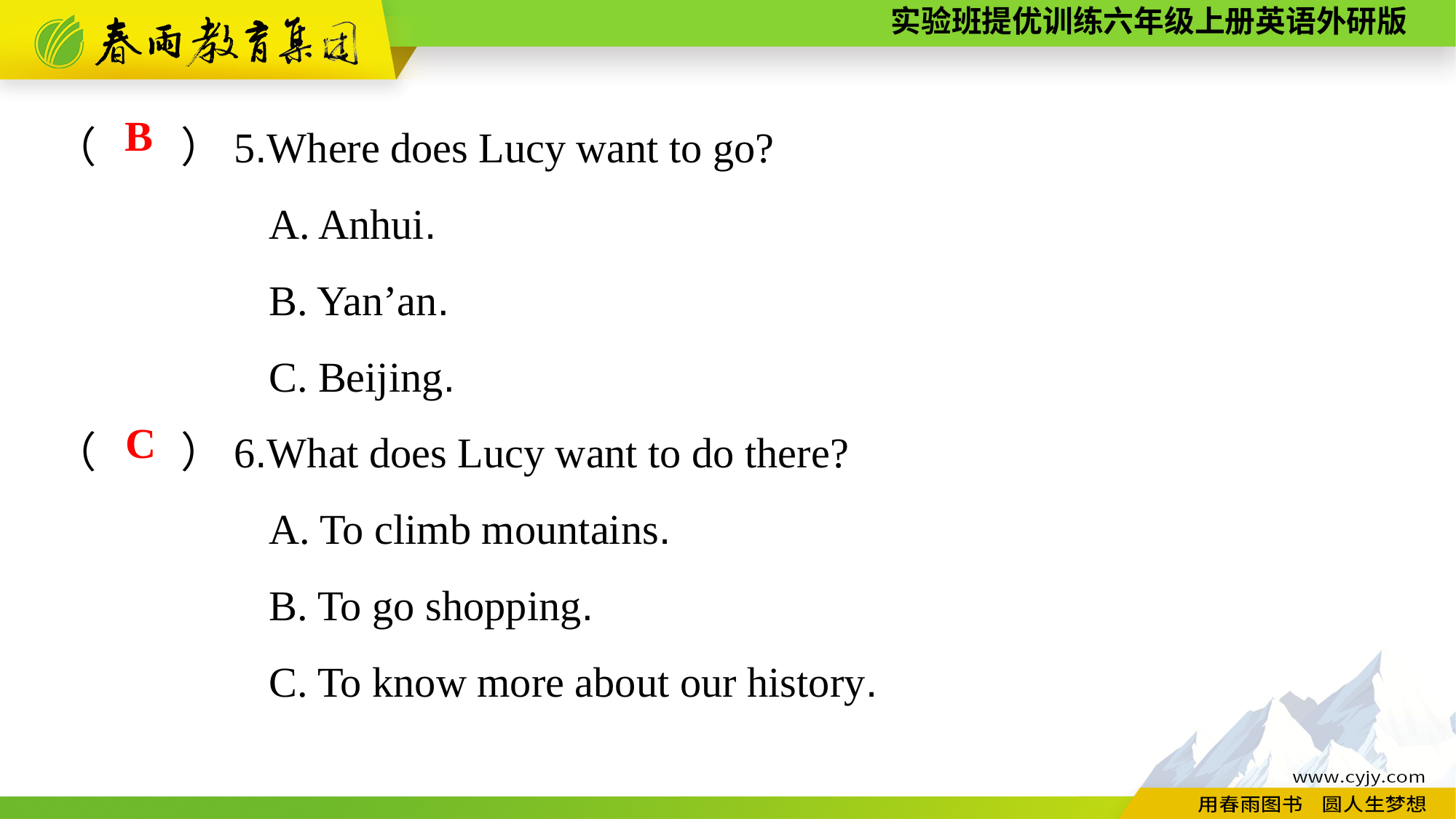

（　　）5.Where does Lucy want to go?
A. Anhui.
B. Yan’an.
C. Beijing.
（　　）6.What does Lucy want to do there?
A. To climb mountains.
B. To go shopping.
C. To know more about our history.
B
C